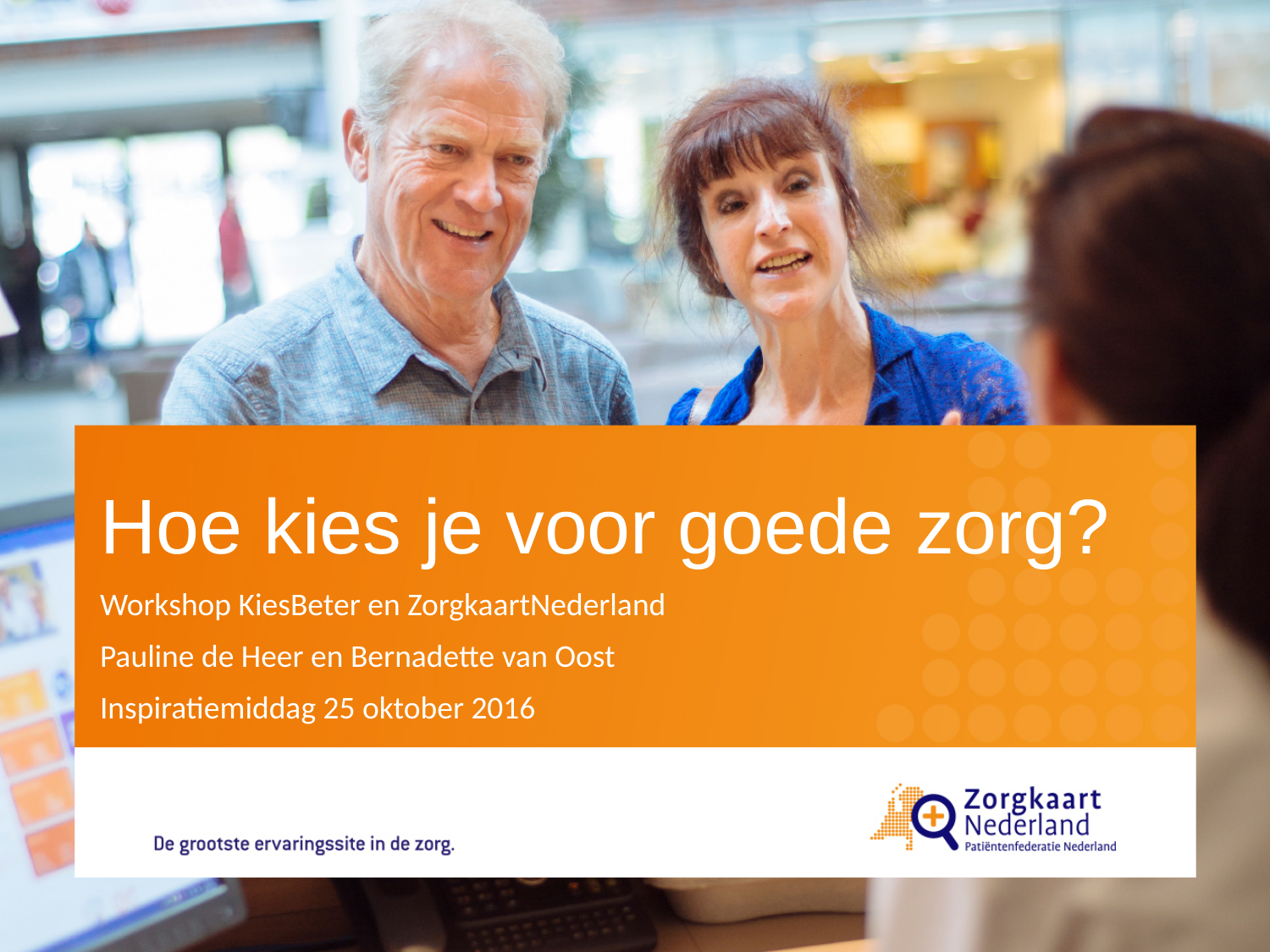

Hoe kies je voor goede zorg?
Workshop KiesBeter en ZorgkaartNederland
Pauline de Heer en Bernadette van Oost
Inspiratiemiddag 25 oktober 2016